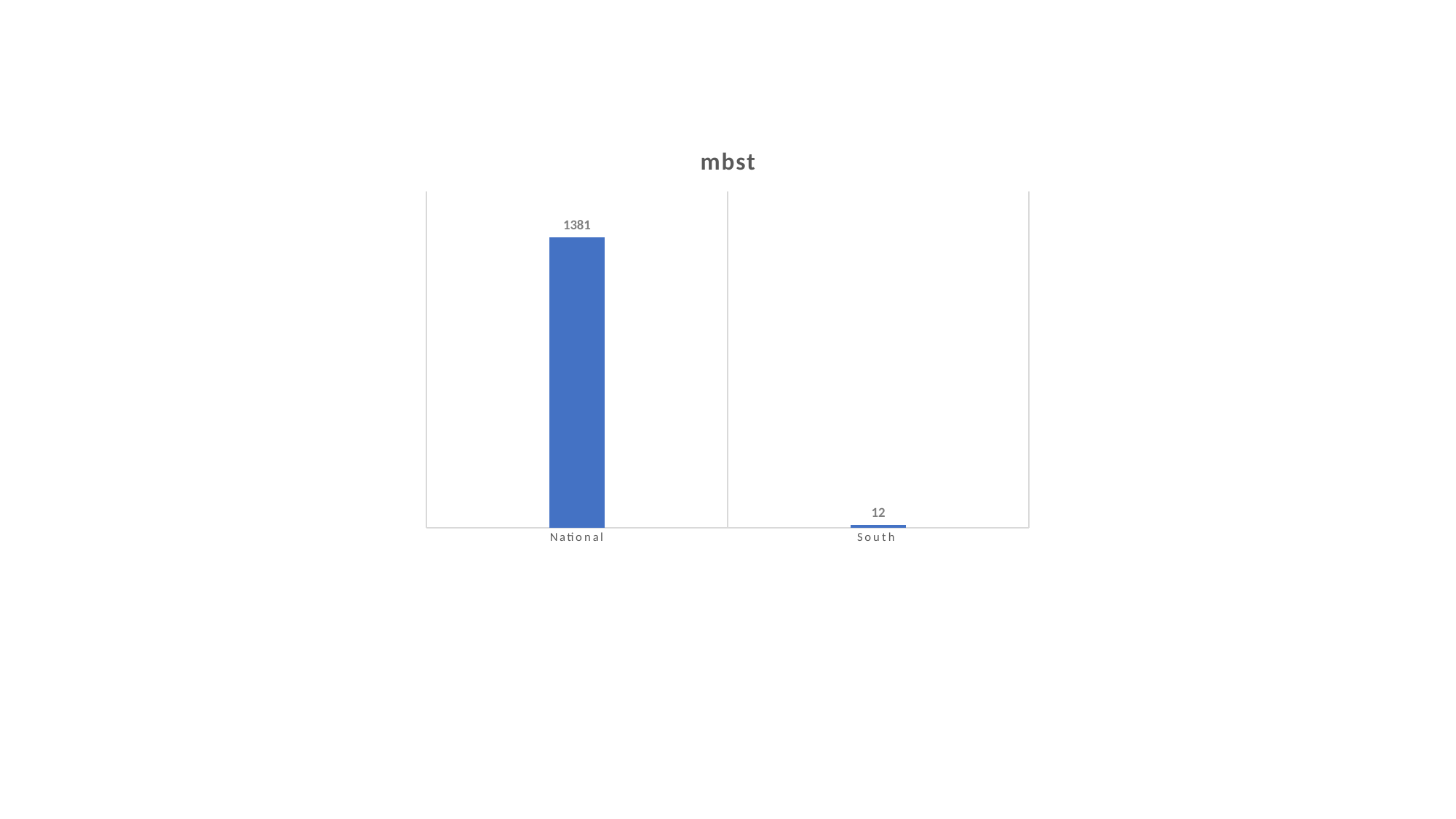

### Chart: mbst

| Category |  |
|---|---|
| National | 1381.0 |
| South  | 12.0 |